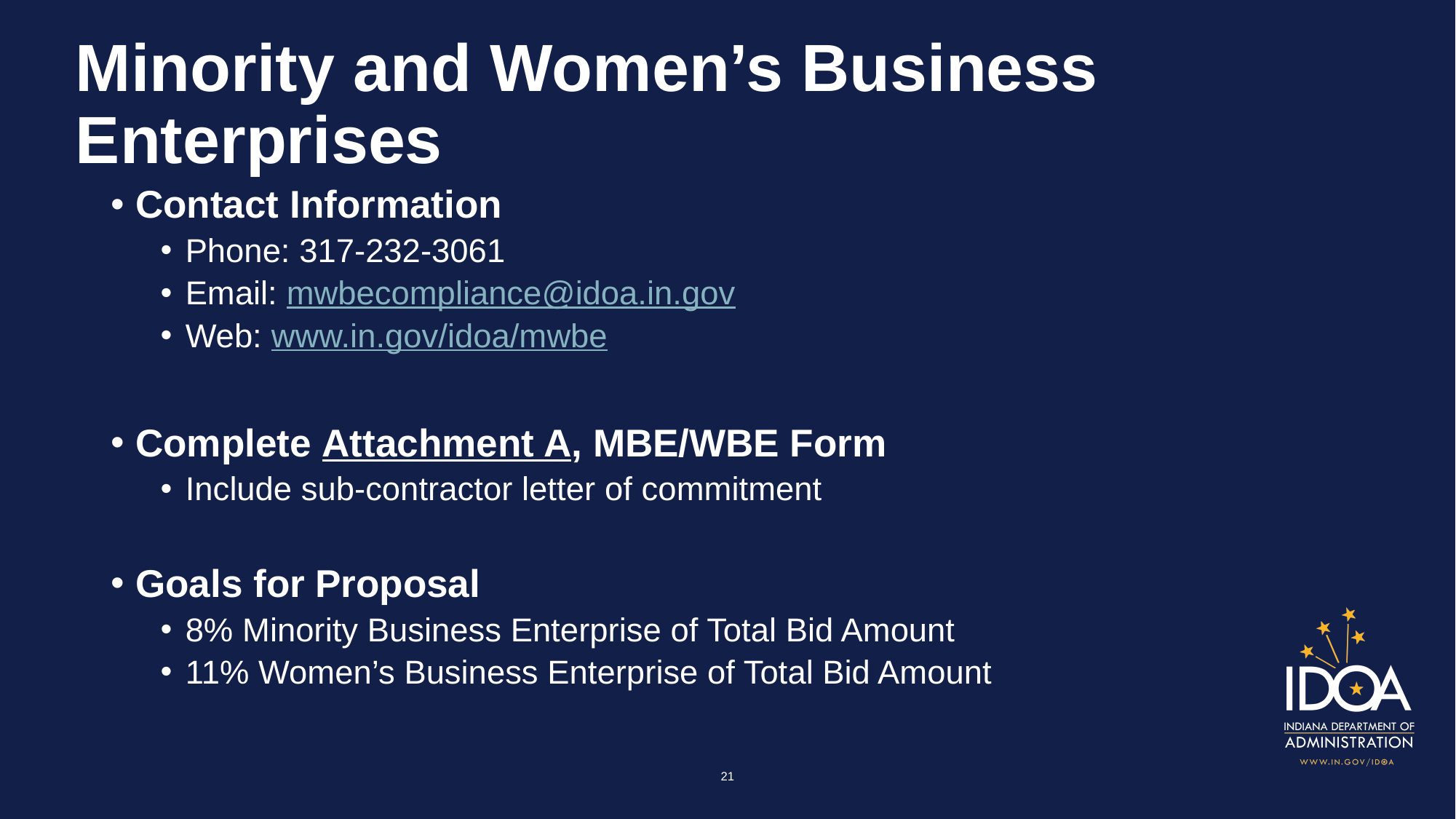

# Minority and Women’s Business Enterprises
Contact Information
Phone: 317-232-3061
Email: mwbecompliance@idoa.in.gov
Web: www.in.gov/idoa/mwbe

Complete Attachment A, MBE/WBE Form
Include sub-contractor letter of commitment

Goals for Proposal
8% Minority Business Enterprise of Total Bid Amount
11% Women’s Business Enterprise of Total Bid Amount
21